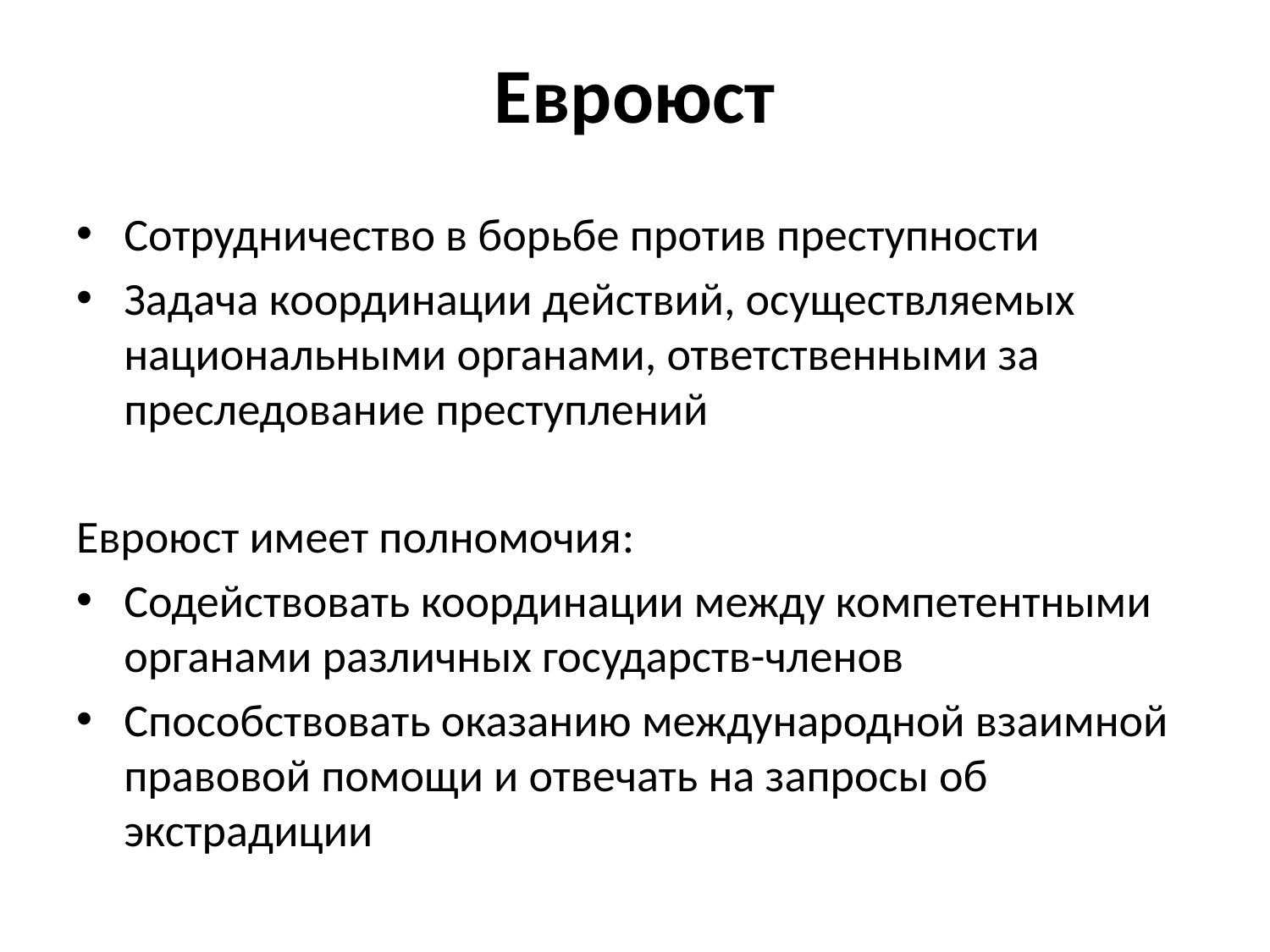

# Евроюст
Сотрудничество в борьбе против преступности
Задача координации действий, осуществляемых национальными органами, ответственными за преследование преступлений

Евроюст имеет полномочия:
Содействовать координации между компетентными органами различных государств-членов
Способствовать оказанию международной взаимной правовой помощи и отвечать на запросы об экстрадиции